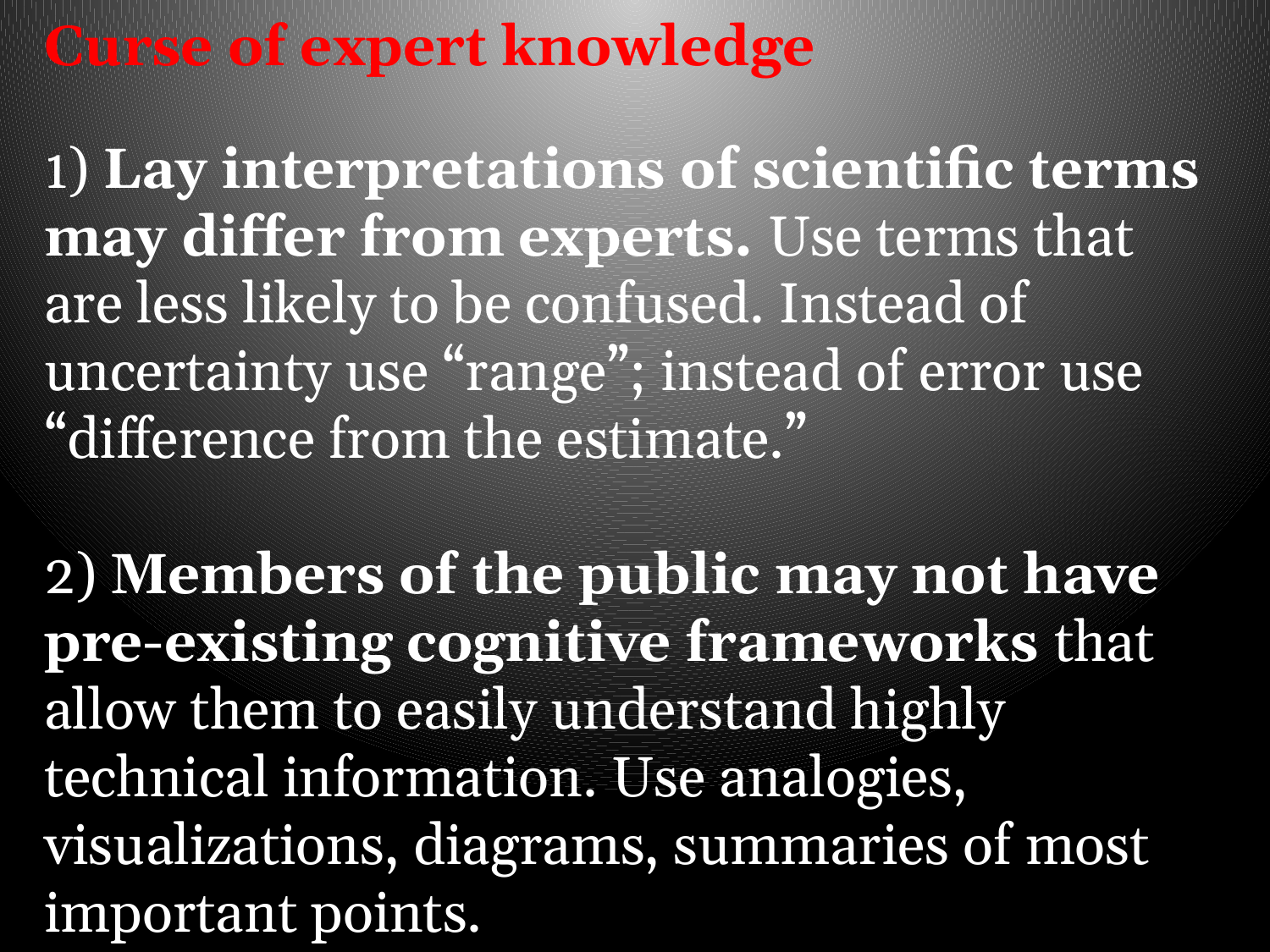

Curse of expert knowledge
1) Lay interpretations of scientific terms may differ from experts. Use terms that are less likely to be confused. Instead of uncertainty use “range”; instead of error use “difference from the estimate.”

2) Members of the public may not have pre-existing cognitive frameworks that allow them to easily understand highly technical information. Use analogies, visualizations, diagrams, summaries of most important points.